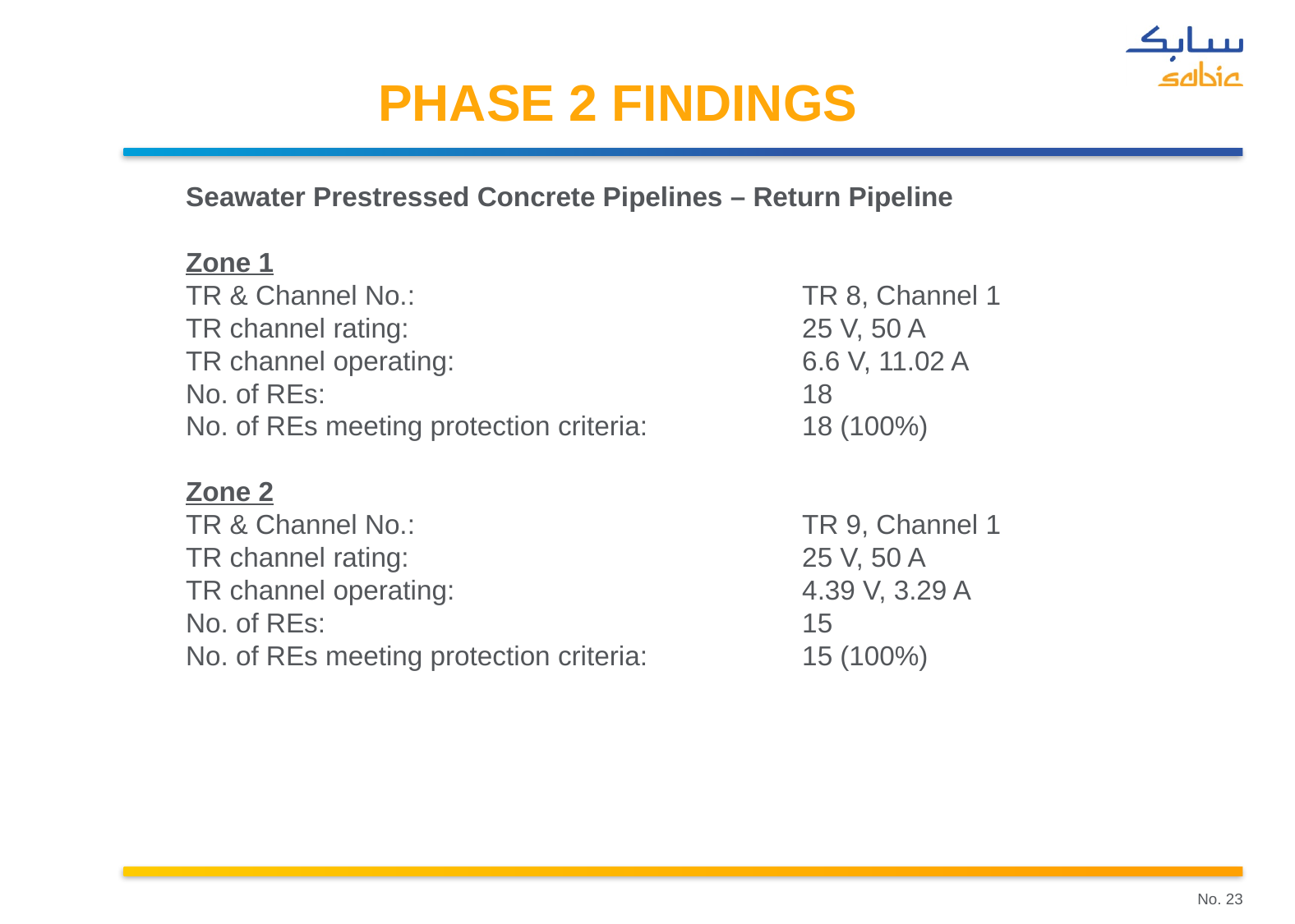

# PHASE 2 FINDINGS
Seawater Prestressed Concrete Pipelines – Return Pipeline

Zone 1
TR & Channel No.:				TR 8, Channel 1
TR channel rating:				25 V, 50 A
TR channel operating:			6.6 V, 11.02 A
No. of REs:				18
No. of REs meeting protection criteria:		18 (100%)

Zone 2
TR & Channel No.:				TR 9, Channel 1
TR channel rating:				25 V, 50 A
TR channel operating:			4.39 V, 3.29 A
No. of REs:				15
No. of REs meeting protection criteria:		15 (100%)